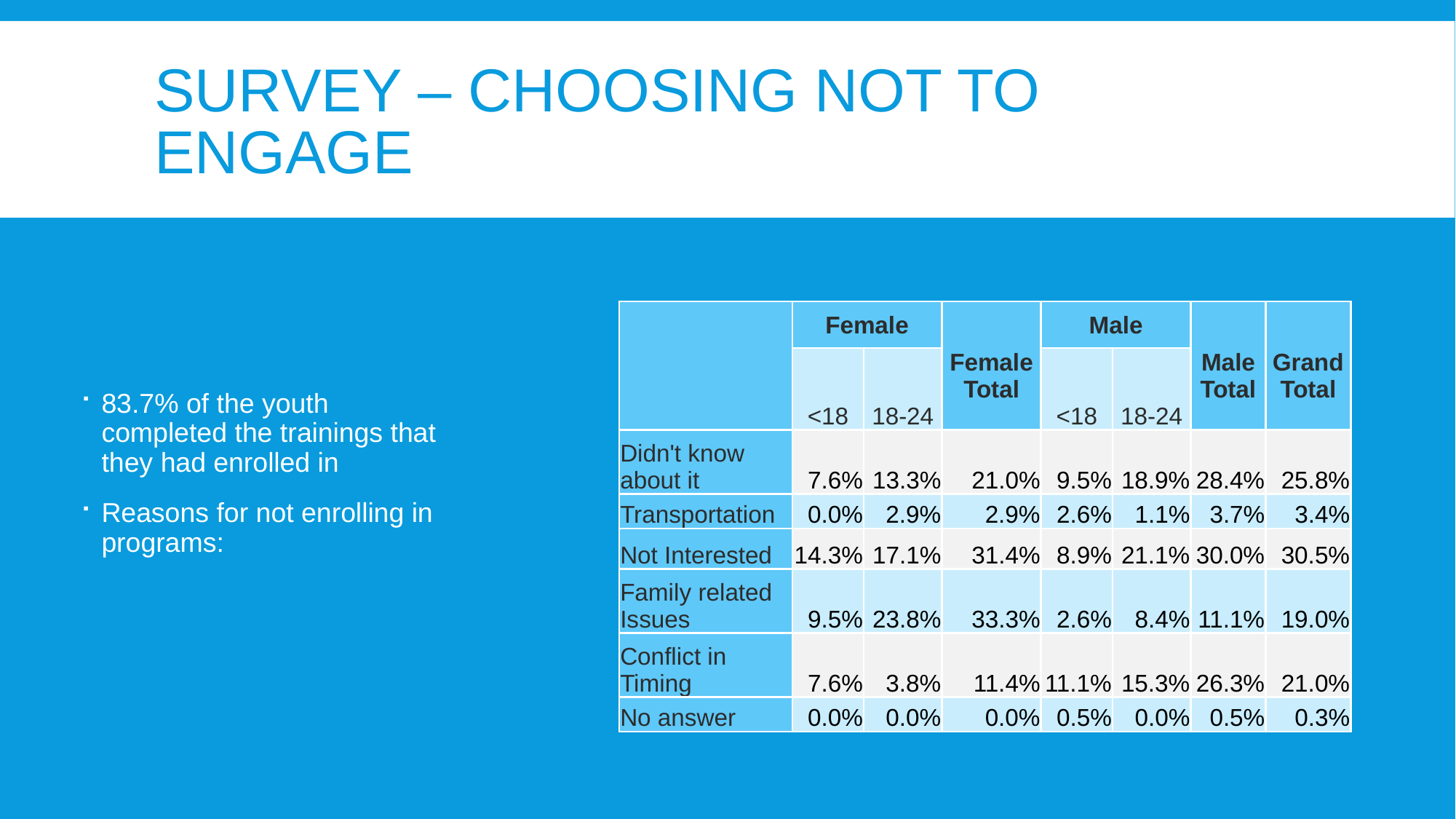

# Survey – choosing not to engage
83.7% of the youth completed the trainings that they had enrolled in
Reasons for not enrolling in programs:

|  | Female |  | Female Total | Male |  | Male Total | Grand Total |
| --- | --- | --- | --- | --- | --- | --- | --- |
|  | <18 | 18-24 |  | <18 | 18-24 |  |  |
| Didn't know about it | 7.6% | 13.3% | 21.0% | 9.5% | 18.9% | 28.4% | 25.8% |
| Transportation | 0.0% | 2.9% | 2.9% | 2.6% | 1.1% | 3.7% | 3.4% |
| Not Interested | 14.3% | 17.1% | 31.4% | 8.9% | 21.1% | 30.0% | 30.5% |
| Family related Issues | 9.5% | 23.8% | 33.3% | 2.6% | 8.4% | 11.1% | 19.0% |
| Conflict in Timing | 7.6% | 3.8% | 11.4% | 11.1% | 15.3% | 26.3% | 21.0% |
| No answer | 0.0% | 0.0% | 0.0% | 0.5% | 0.0% | 0.5% | 0.3% |